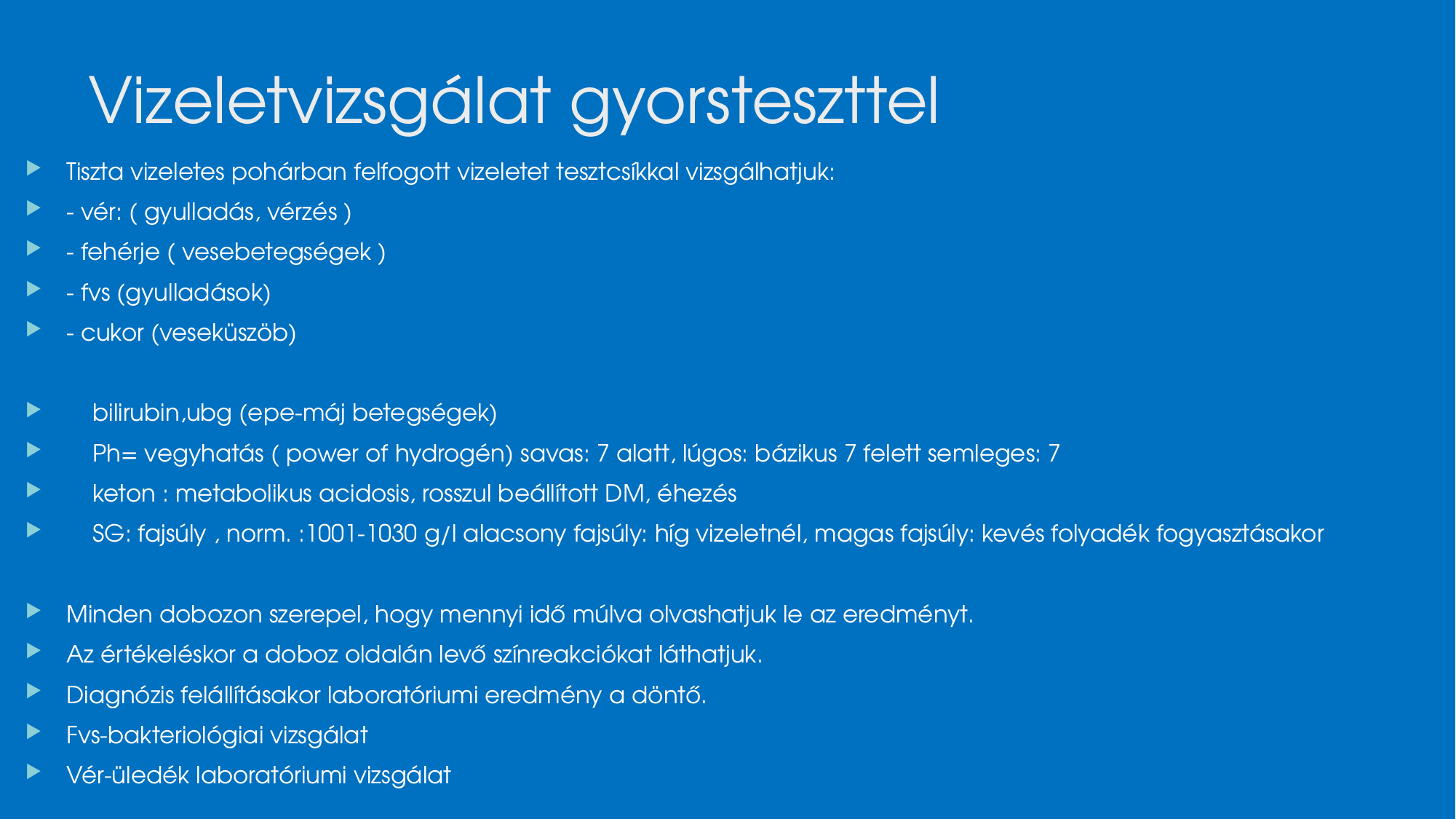

# Vizeletvizsgálat gyorsteszttel
Tiszta vizeletes pohárban felfogott vizeletet tesztcsíkkal vizsgálhatjuk:
- vér: ( gyulladás, vérzés )
- fehérje ( vesebetegségek )
- fvs (gyulladások)
- cukor (veseküszöb)

    bilirubin,ubg (epe-máj betegségek)
    Ph= vegyhatás ( power of hydrogén) savas: 7 alatt, lúgos: bázikus 7 felett semleges: 7
    keton : metabolikus acidosis, rosszul beállított DM, éhezés
    SG: fajsúly , norm. :1001-1030 g/l alacsony fajsúly: híg vizeletnél, magas fajsúly: kevés folyadék fogyasztásakor

Minden dobozon szerepel, hogy mennyi idő múlva olvashatjuk le az eredményt.
Az értékeléskor a doboz oldalán levő színreakciókat láthatjuk.
Diagnózis felállításakor laboratóriumi eredmény a döntő.
Fvs-bakteriológiai vizsgálat
Vér-üledék laboratóriumi vizsgálat